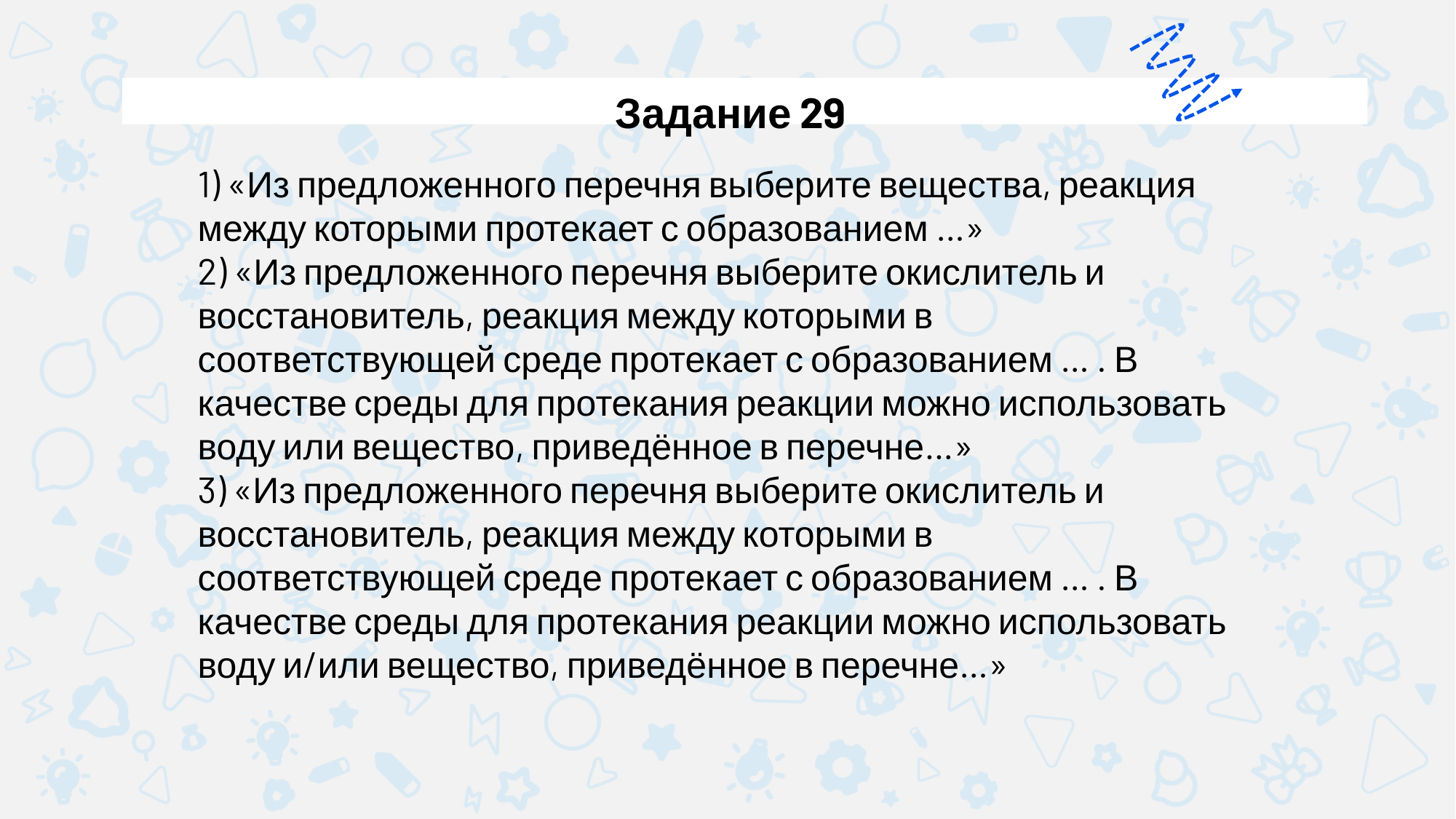

Задание 29
1) «Из предложенного перечня выберите вещества, реакция между которыми протекает с образованием …»
2) «Из предложенного перечня выберите окислитель и восстановитель, реакция между которыми в соответствующей среде протекает с образованием … . В качестве среды для протекания реакции можно использовать воду или вещество, приведённое в перечне…»
3) «Из предложенного перечня выберите окислитель и восстановитель, реакция между которыми в соответствующей среде протекает с образованием … . В качестве среды для протекания реакции можно использовать воду и/или вещество, приведённое в перечне…»